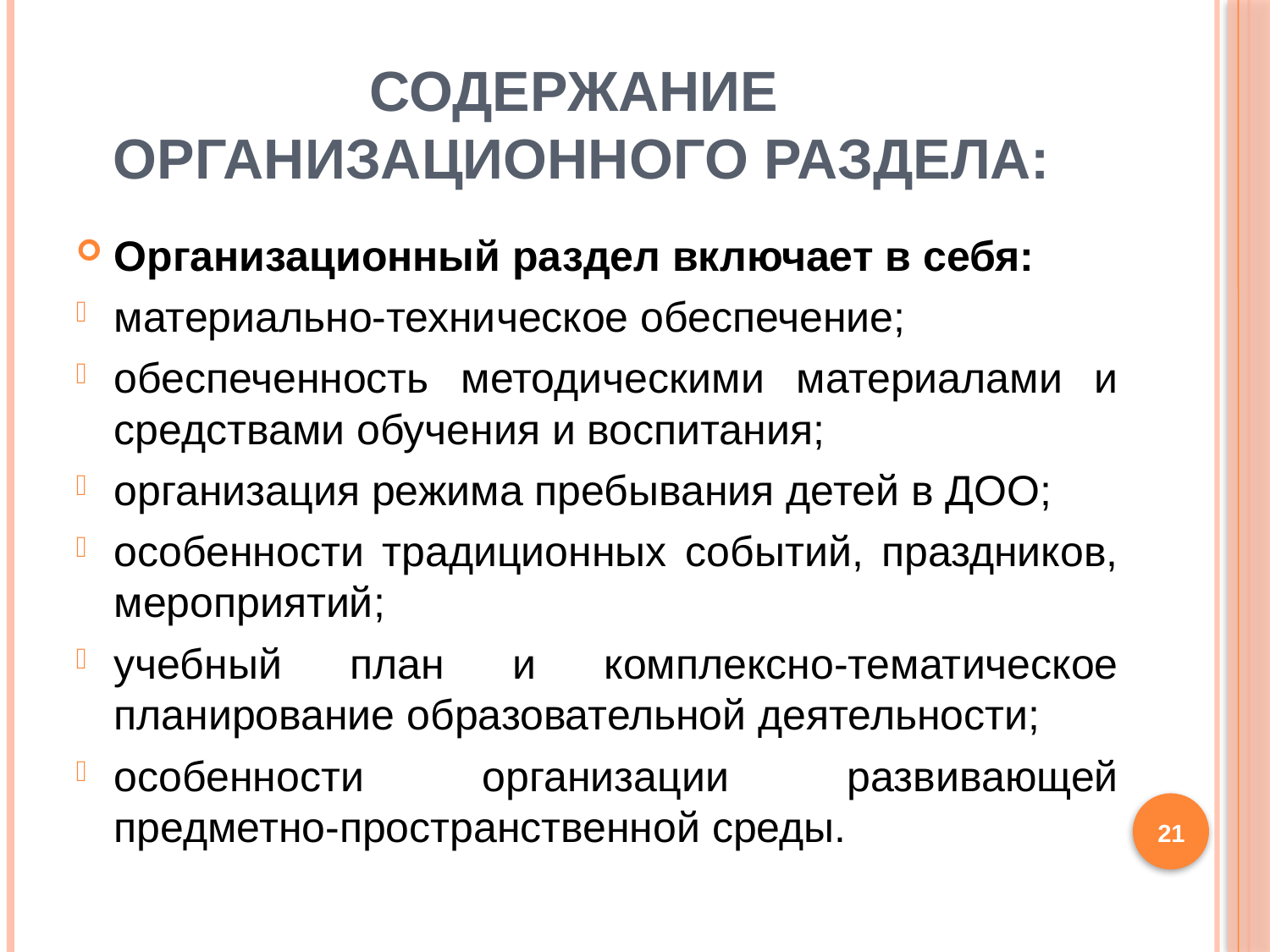

# Содержание организационного раздела:
Организационный раздел включает в себя:
материально-техническое обеспечение;
обеспеченность методическими материалами и средствами обучения и воспитания;
организация режима пребывания детей в ДОО;
особенности традиционных событий, праздников, мероприятий;
учебный план и комплексно-тематическое планирование образовательной деятельности;
особенности организации развивающей предметно-пространственной среды.

21